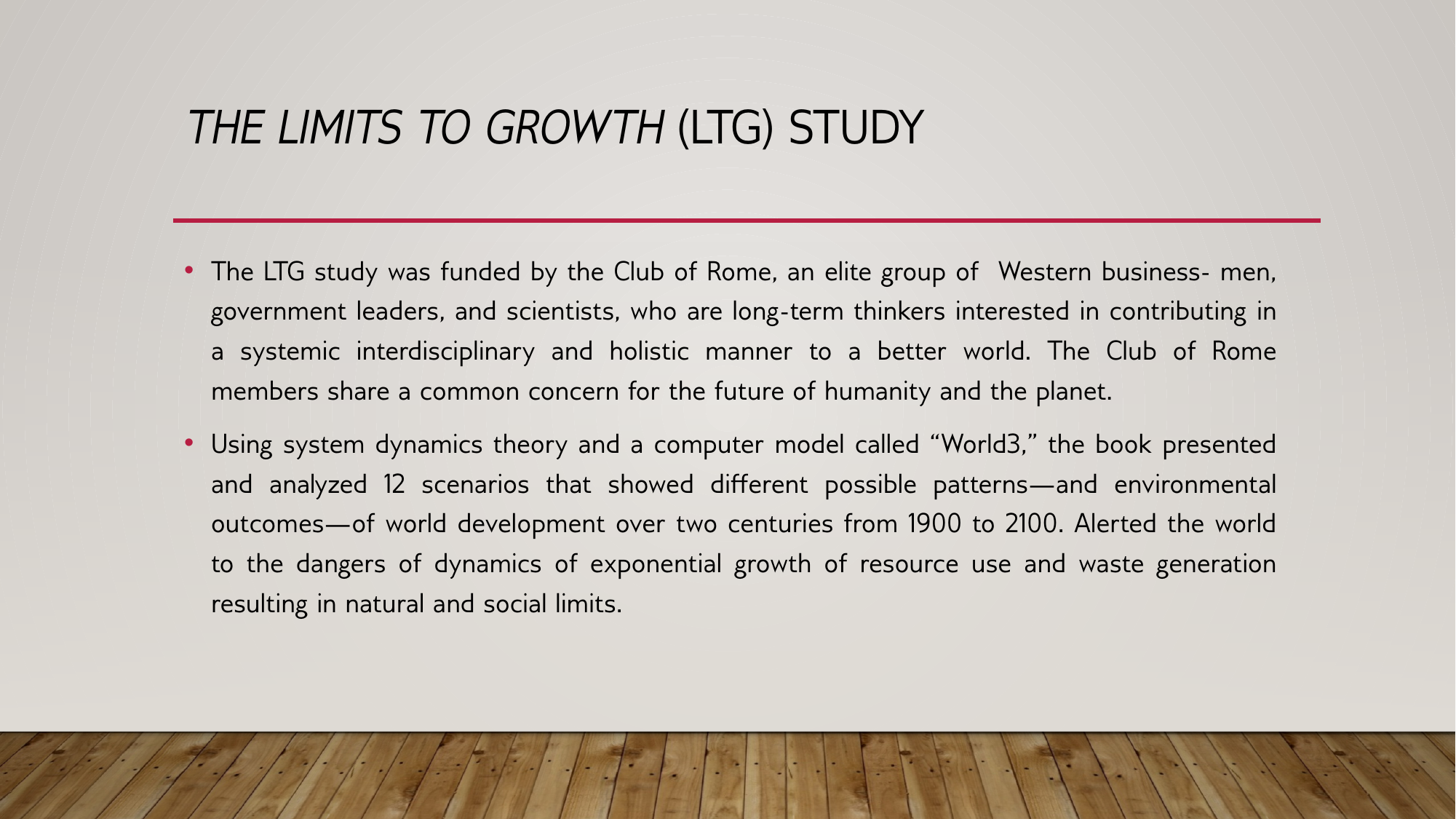

# The Limits to Growth (LTG) study
The LTG study was funded by the Club of Rome, an elite group of  Western business- men, government leaders, and scientists, who are long-term thinkers interested in contributing in a systemic interdisciplinary and holistic manner to a better world. The Club of Rome members share a common concern for the future of humanity and the planet.
Using system dynamics theory and a computer model called “World3,” the book presented and analyzed 12 scenarios that showed different possible patterns—and environmental outcomes—of world development over two centuries from 1900 to 2100. Alerted the world to the dangers of dynamics of exponential growth of resource use and waste generation resulting in natural and social limits.